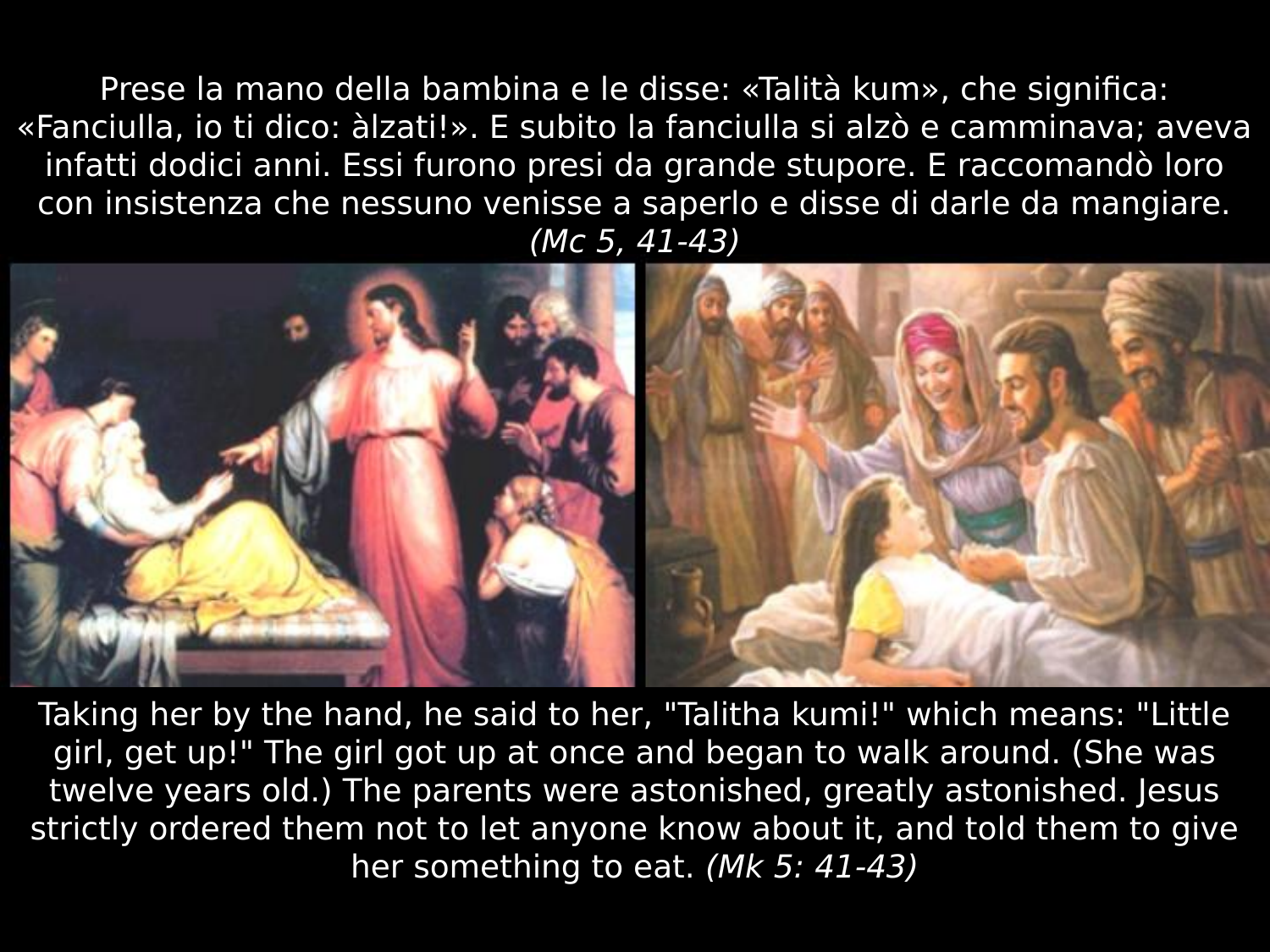

# Prese la mano della bambina e le disse: «Talità kum», che significa: «Fanciulla, io ti dico: àlzati!». E subito la fanciulla si alzò e camminava; aveva infatti dodici anni. Essi furono presi da grande stupore. E raccomandò loro con insistenza che nessuno venisse a saperlo e disse di darle da mangiare. (Mc 5, 41-43)
Taking her by the hand, he said to her, "Talitha kumi!" which means: "Little girl, get up!" The girl got up at once and began to walk around. (She was twelve years old.) The parents were astonished, greatly astonished. Jesus strictly ordered them not to let anyone know about it, and told them to give her something to eat. (Mk 5: 41-43)